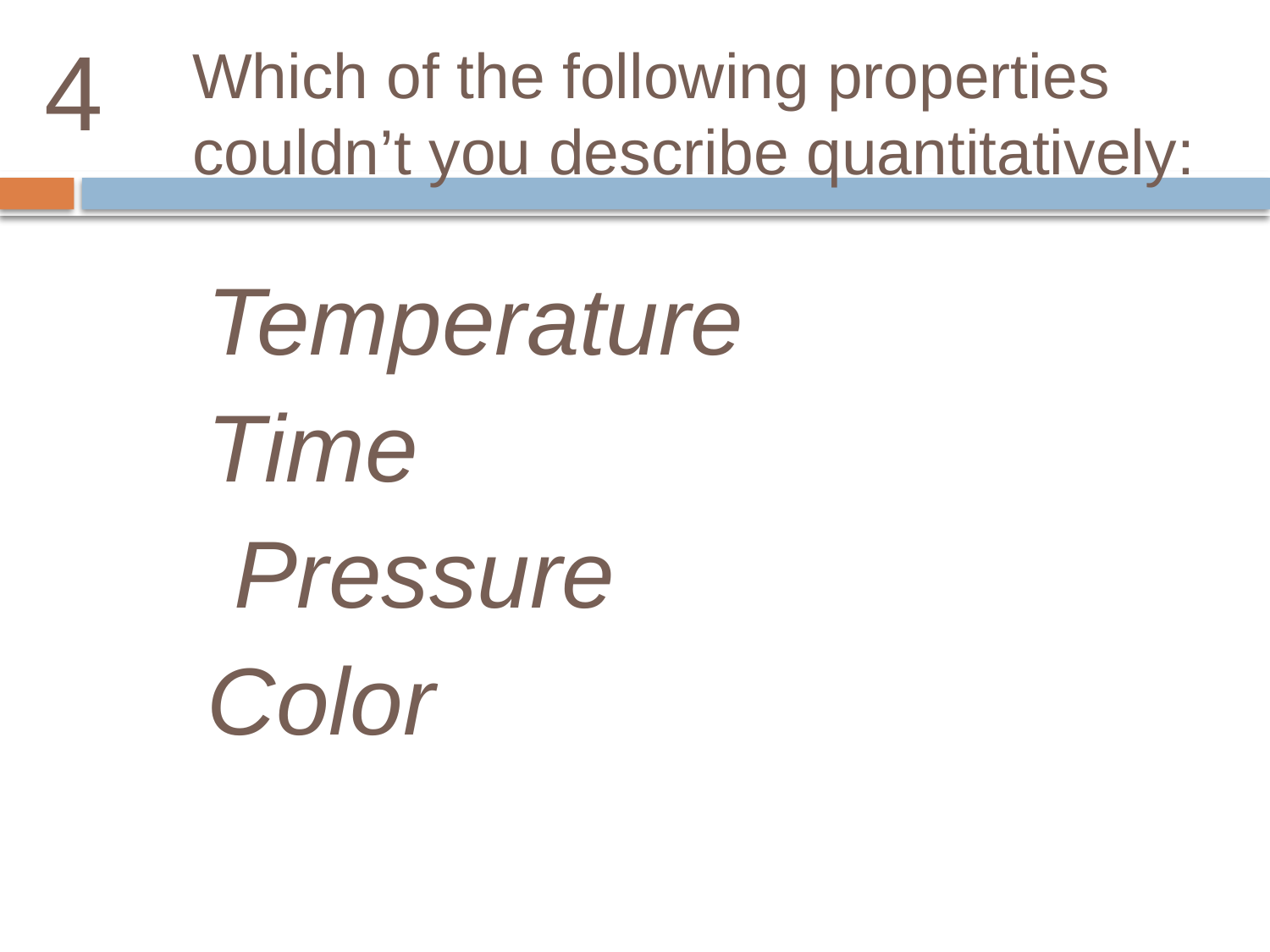

4
# Which of the following properties couldn’t you describe quantitatively:
Temperature
Time
 Pressure
Color